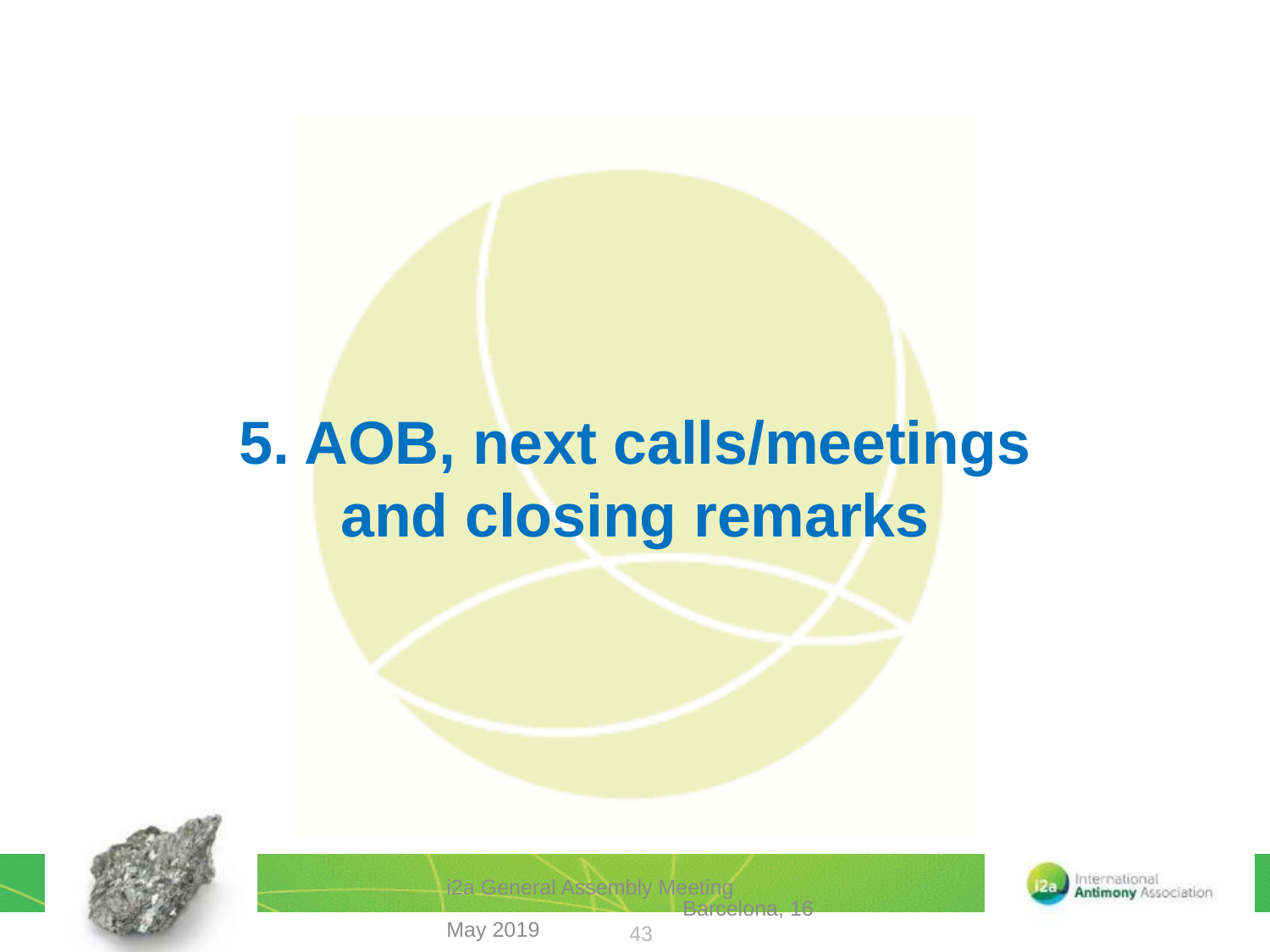

# 5. AOB, next calls/meetings and closing remarks
i2a General Assembly Meeting                                                       Barcelona, 16 May 2019
43